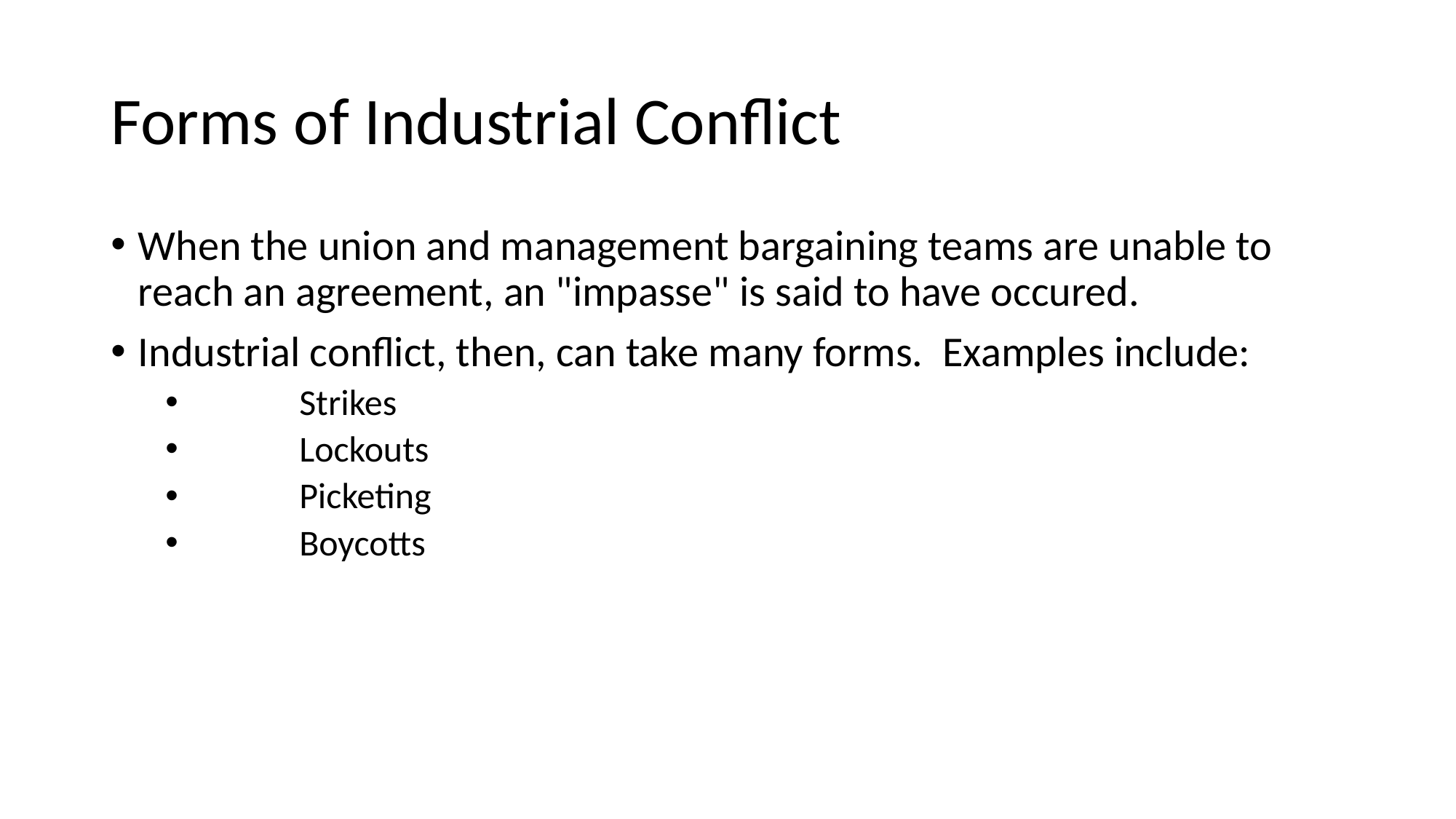

# Forms of Industrial Conflict
When the union and management bargaining teams are unable to reach an agreement, an "impasse" is said to have occured.
Industrial conflict, then, can take many forms.  Examples include:
             Strikes
             Lockouts
             Picketing
             Boycotts